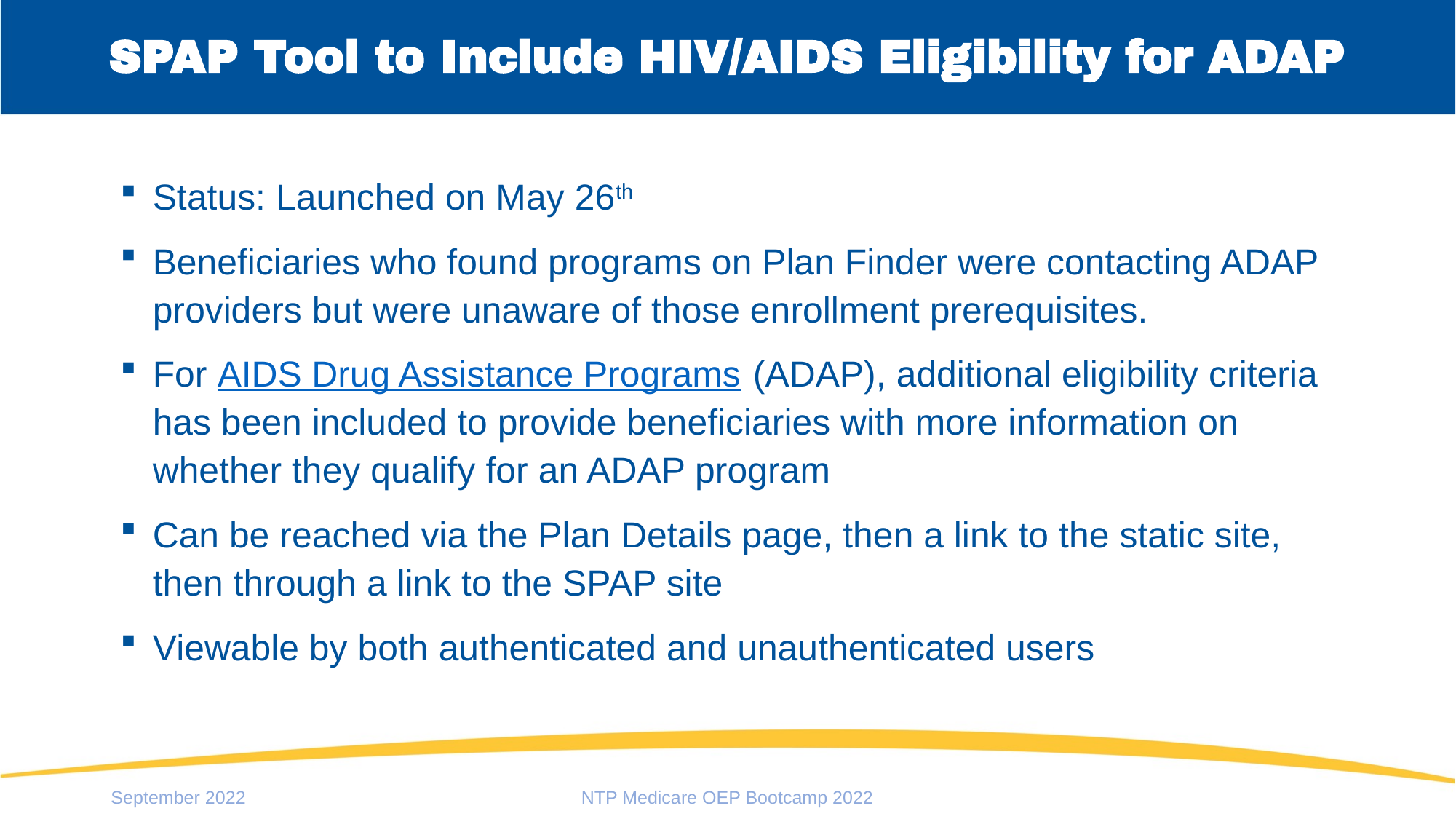

# SPAP Tool to Include HIV/AIDS Eligibility for ADAP
Status: Launched on May 26th
Beneficiaries who found programs on Plan Finder were contacting ADAP providers but were unaware of those enrollment prerequisites.
For AIDS Drug Assistance Programs (ADAP), additional eligibility criteria has been included to provide beneficiaries with more information on whether they qualify for an ADAP program
Can be reached via the Plan Details page, then a link to the static site, then through a link to the SPAP site
Viewable by both authenticated and unauthenticated users

September 2022
NTP Medicare OEP Bootcamp 2022